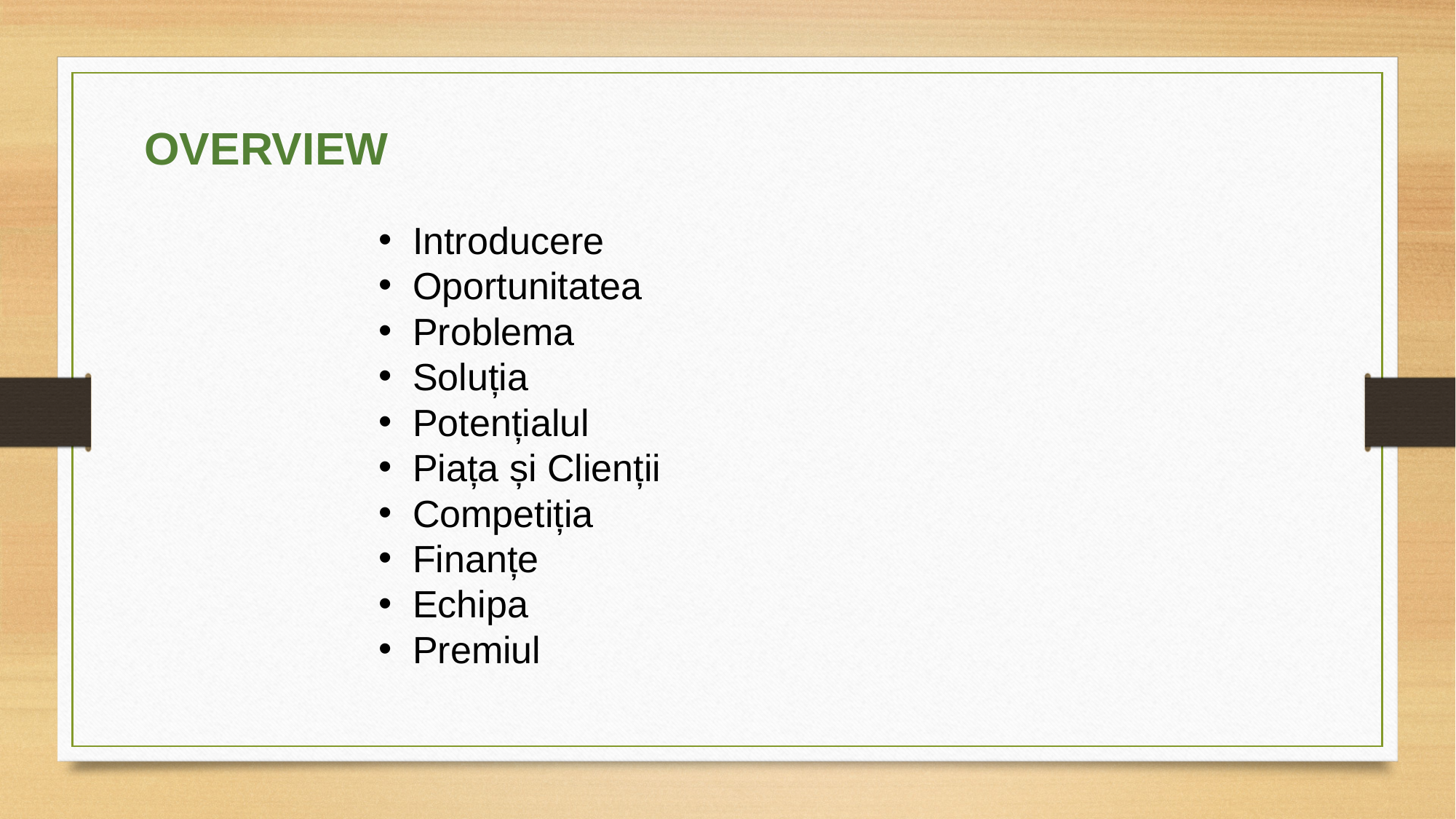

OVERVIEW
Introducere
Oportunitatea
Problema
Soluția
Potențialul
Piața și Clienții
Competiția
Finanțe
Echipa
Premiul